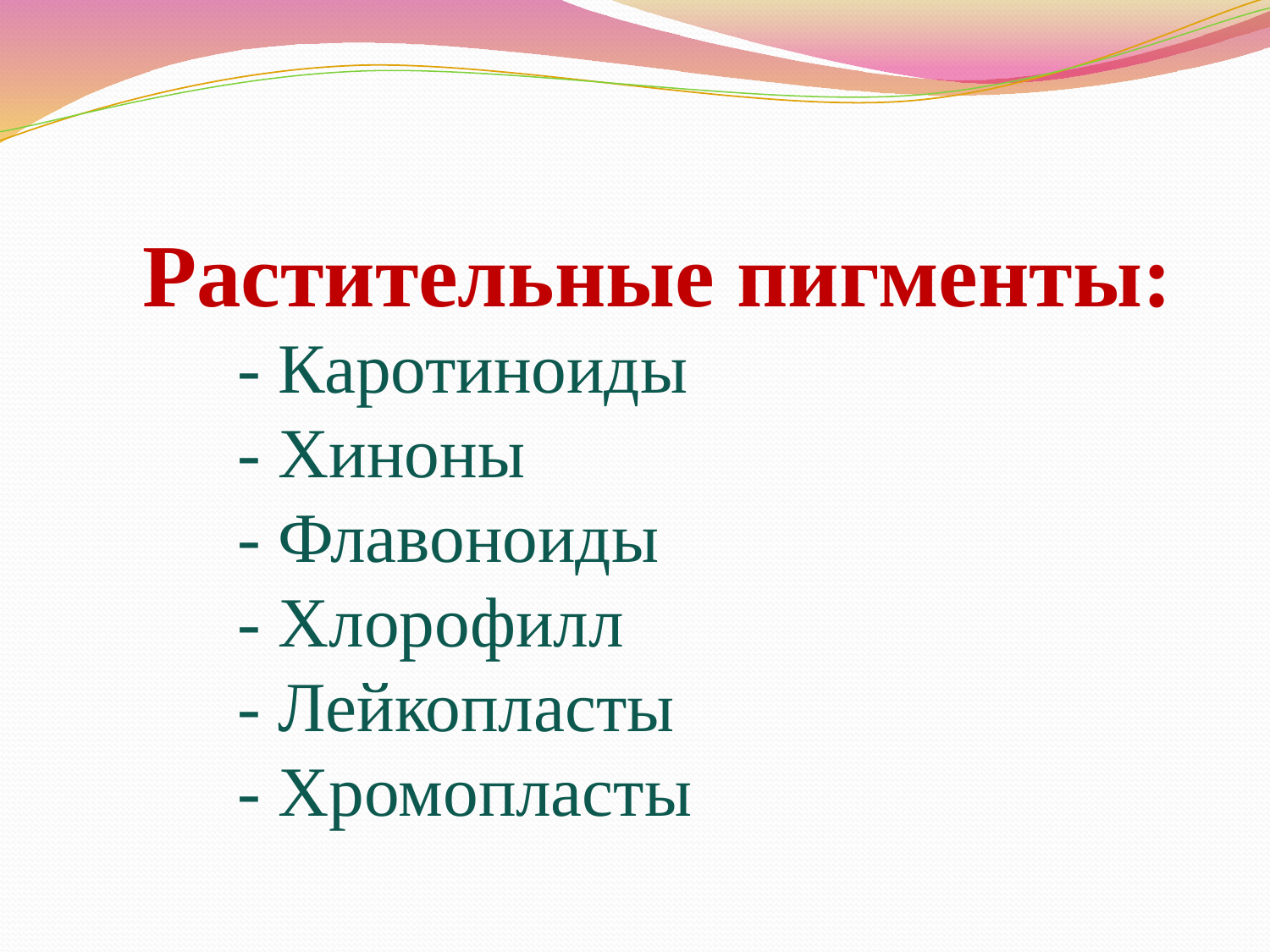

# Растительные пигменты:
- Каротиноиды
- Хиноны
- Флавоноиды
- Хлорофилл
- Лейкопласты
- Хромопласты